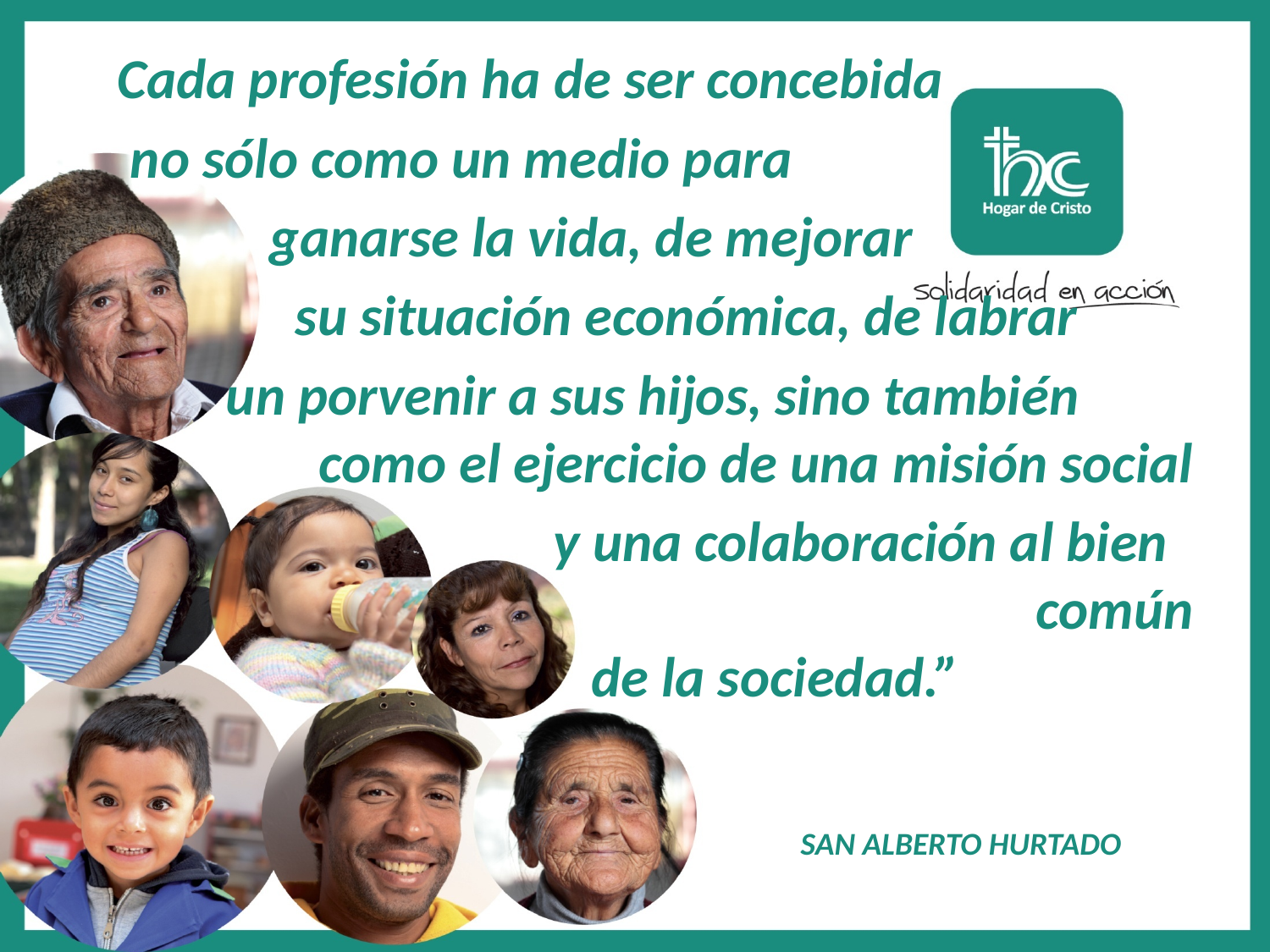

Cada profesión ha de ser concebida
 no sólo como un medio para
            ganarse la vida, de mejorar
              su situación económica, de labrar
        un porvenir a sus hijos, sino también           como el ejercicio de una misión social
 y una colaboración al bien                                       común de la sociedad.”

                                               SAN ALBERTO HURTADO